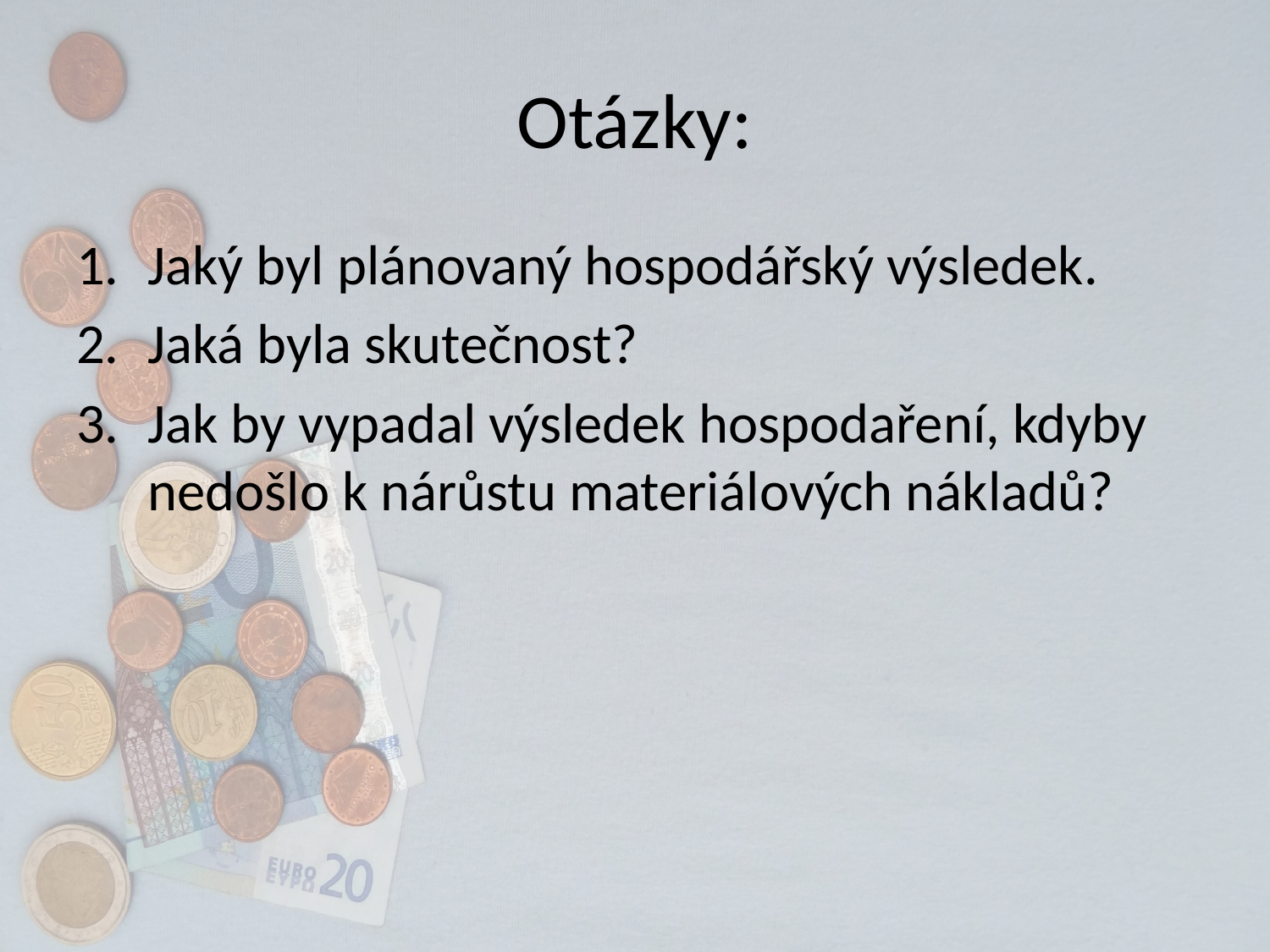

# Otázky:
Jaký byl plánovaný hospodářský výsledek.
Jaká byla skutečnost?
Jak by vypadal výsledek hospodaření, kdyby nedošlo k nárůstu materiálových nákladů?